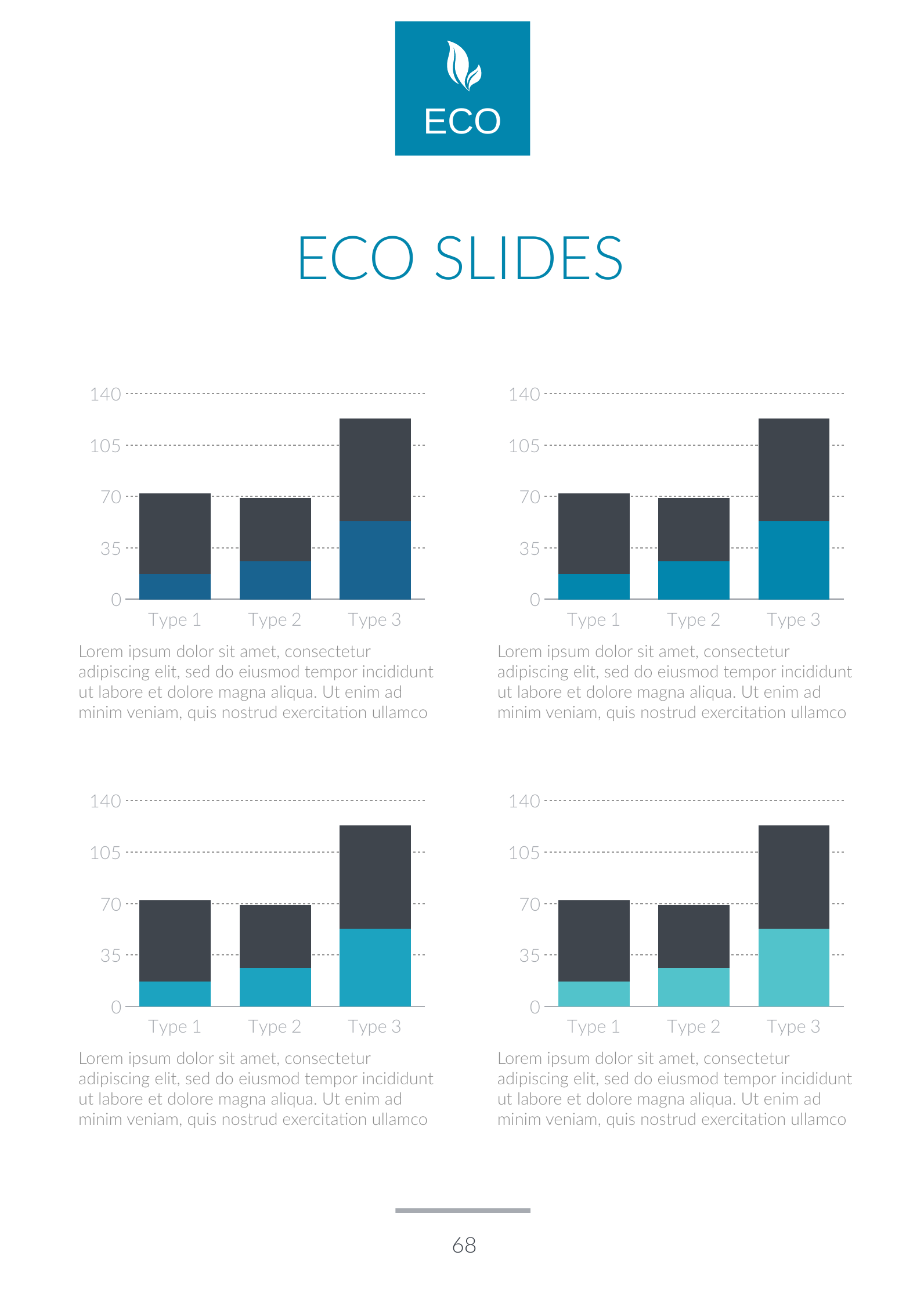

# ECO SLIDES

### Chart:

| Category | Region 1 | Region 2 |
|---|---|---|
| Type 1 | 17.0 | 55.0 |
| Type 2 | 26.0 | 43.0 |
| Type 3 | 53.0 | 70.0 |
Lorem ipsum dolor sit amet, consectetur adipiscing elit, sed do eiusmod tempor incididunt ut labore et dolore magna aliqua. Ut enim ad minim veniam, quis nostrud exercitation ullamco

### Chart:

| Category | Region 1 | Region 2 |
|---|---|---|
| Type 1 | 17.0 | 55.0 |
| Type 2 | 26.0 | 43.0 |
| Type 3 | 53.0 | 70.0 |
Lorem ipsum dolor sit amet, consectetur adipiscing elit, sed do eiusmod tempor incididunt ut labore et dolore magna aliqua. Ut enim ad minim veniam, quis nostrud exercitation ullamco

### Chart:

| Category | Region 1 | Region 2 |
|---|---|---|
| Type 1 | 17.0 | 55.0 |
| Type 2 | 26.0 | 43.0 |
| Type 3 | 53.0 | 70.0 |
Lorem ipsum dolor sit amet, consectetur adipiscing elit, sed do eiusmod tempor incididunt ut labore et dolore magna aliqua. Ut enim ad minim veniam, quis nostrud exercitation ullamco

### Chart:

| Category | Region 1 | Region 2 |
|---|---|---|
| Type 1 | 17.0 | 55.0 |
| Type 2 | 26.0 | 43.0 |
| Type 3 | 53.0 | 70.0 |
Lorem ipsum dolor sit amet, consectetur adipiscing elit, sed do eiusmod tempor incididunt ut labore et dolore magna aliqua. Ut enim ad minim veniam, quis nostrud exercitation ullamco
68